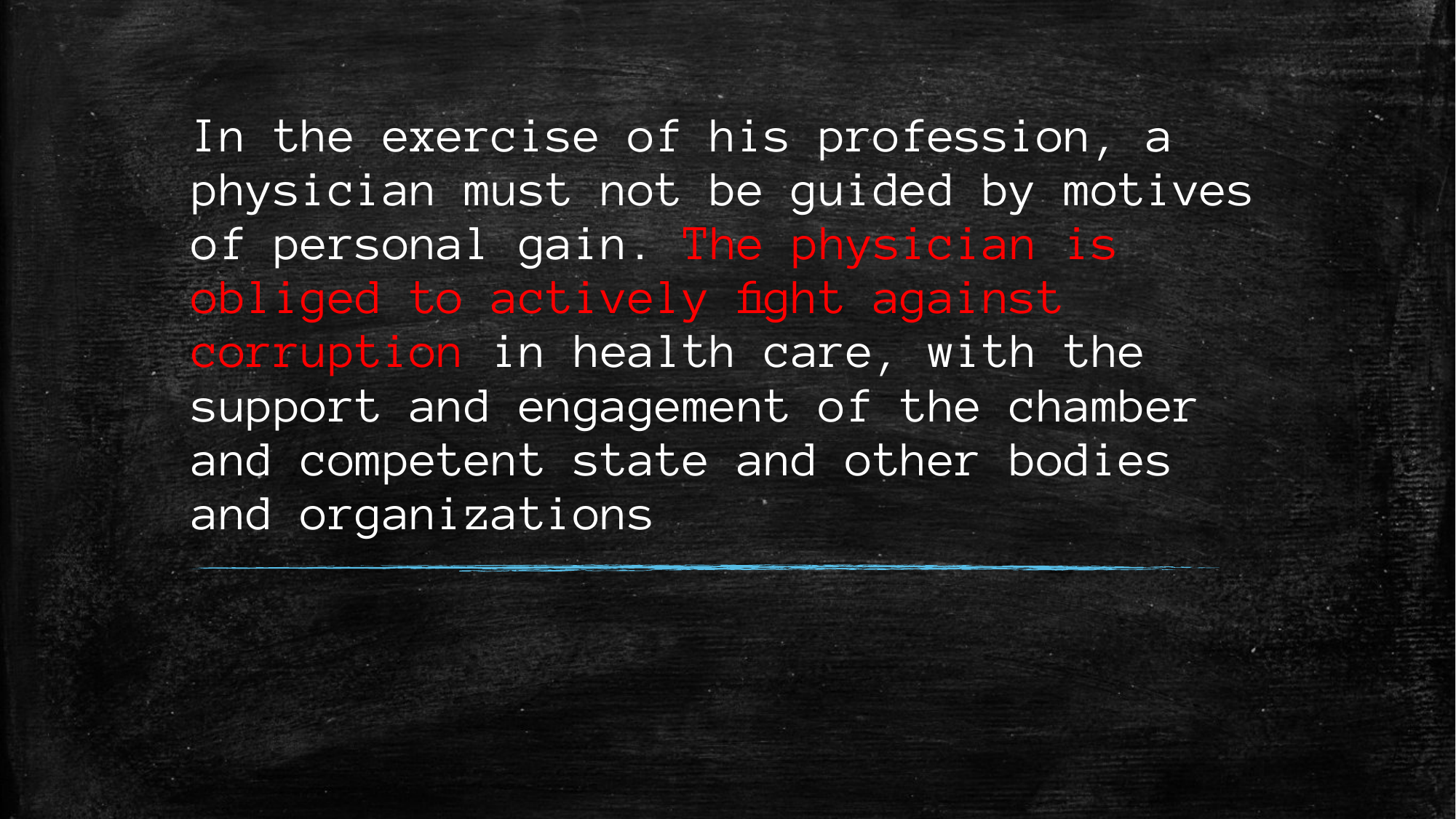

# In the exercise of his profession, a physician must not be guided by motives of personal gain. The physician is obliged to actively ﬁght against corruption in health care, with the support and engagement of the chamber and competent state and other bodies and organizations